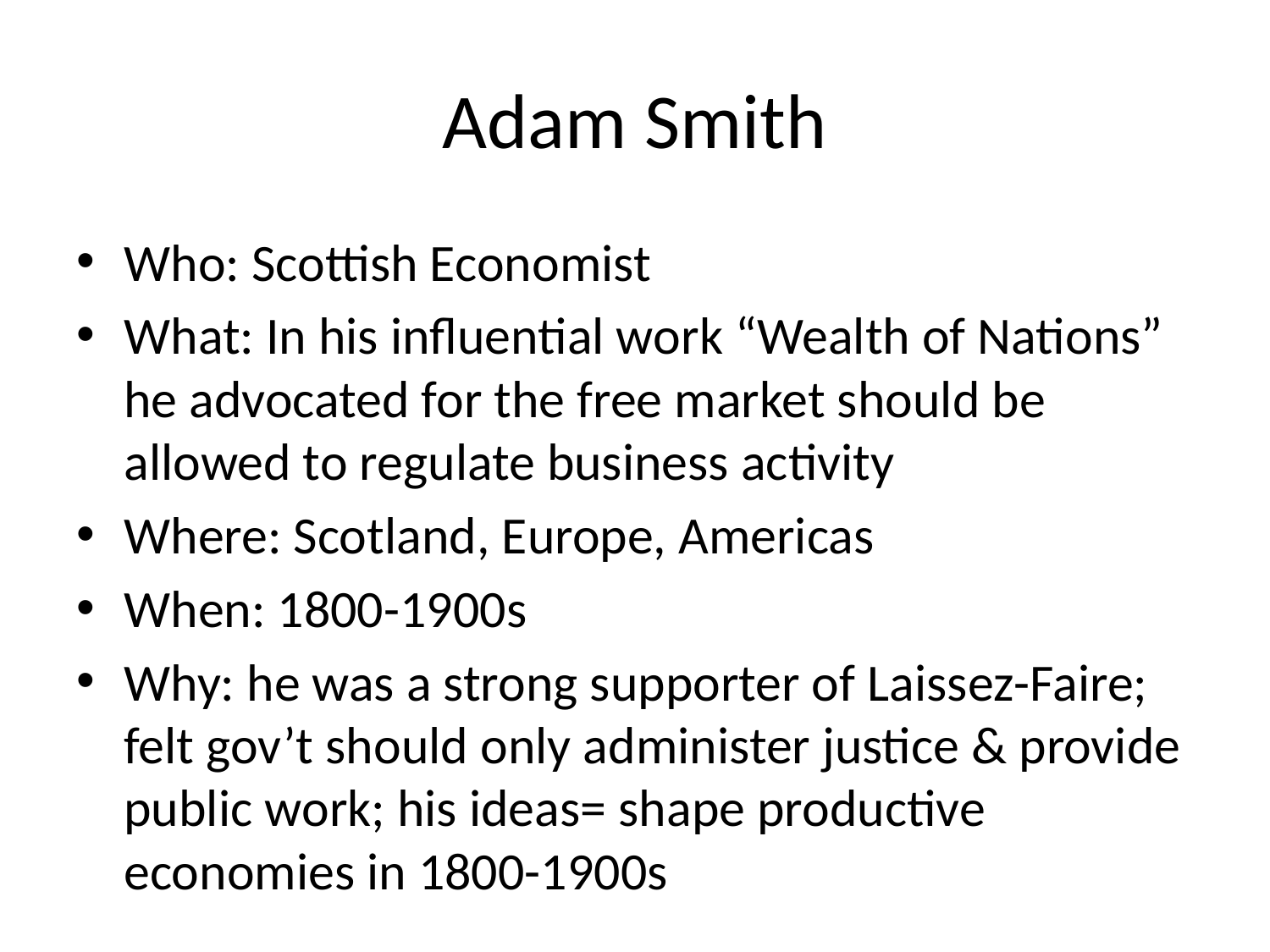

# Adam Smith
Who: Scottish Economist
What: In his influential work “Wealth of Nations” he advocated for the free market should be allowed to regulate business activity
Where: Scotland, Europe, Americas
When: 1800-1900s
Why: he was a strong supporter of Laissez-Faire; felt gov’t should only administer justice & provide public work; his ideas= shape productive economies in 1800-1900s